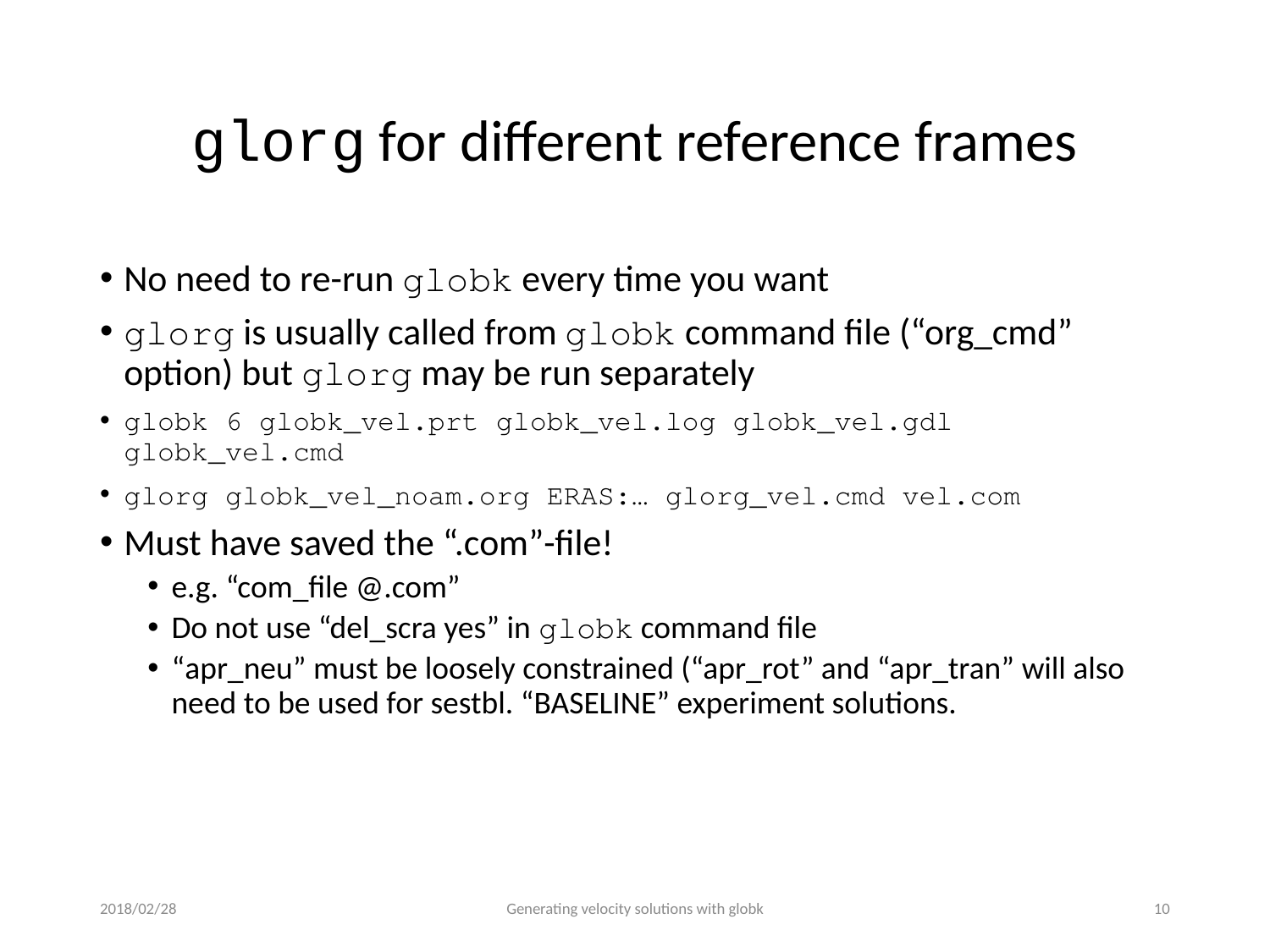

# glorg for different reference frames
No need to re-run globk every time you want
glorg is usually called from globk command file (“org_cmd” option) but glorg may be run separately
globk 6 globk_vel.prt globk_vel.log globk_vel.gdl globk_vel.cmd
glorg globk_vel_noam.org ERAS:… glorg_vel.cmd vel.com
Must have saved the “.com”-file!
e.g. “com_file @.com”
Do not use “del_scra yes” in globk command file
“apr_neu” must be loosely constrained (“apr_rot” and “apr_tran” will also need to be used for sestbl. “BASELINE” experiment solutions.

2018/02/28
Generating velocity solutions with globk
10